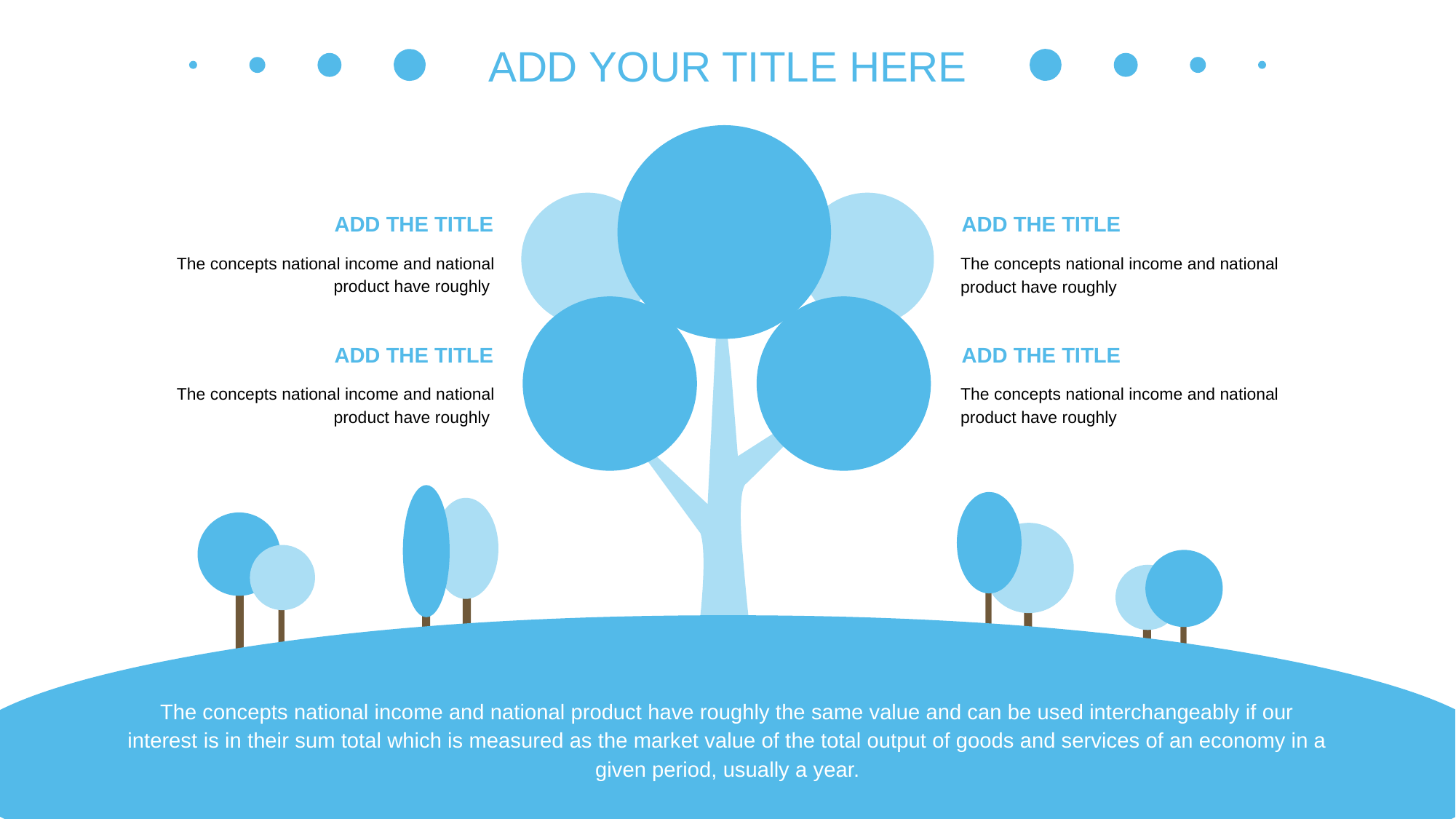

ADD YOUR TITLE HERE

ADD THE TITLE
ADD THE TITLE
The concepts national income and national product have roughly
The concepts national income and national product have roughly

ADD THE TITLE
ADD THE TITLE
The concepts national income and national product have roughly
The concepts national income and national product have roughly

The concepts national income and national product have roughly the same value and can be used interchangeably if our interest is in their sum total which is measured as the market value of the total output of goods and services of an economy in a given period, usually a year.